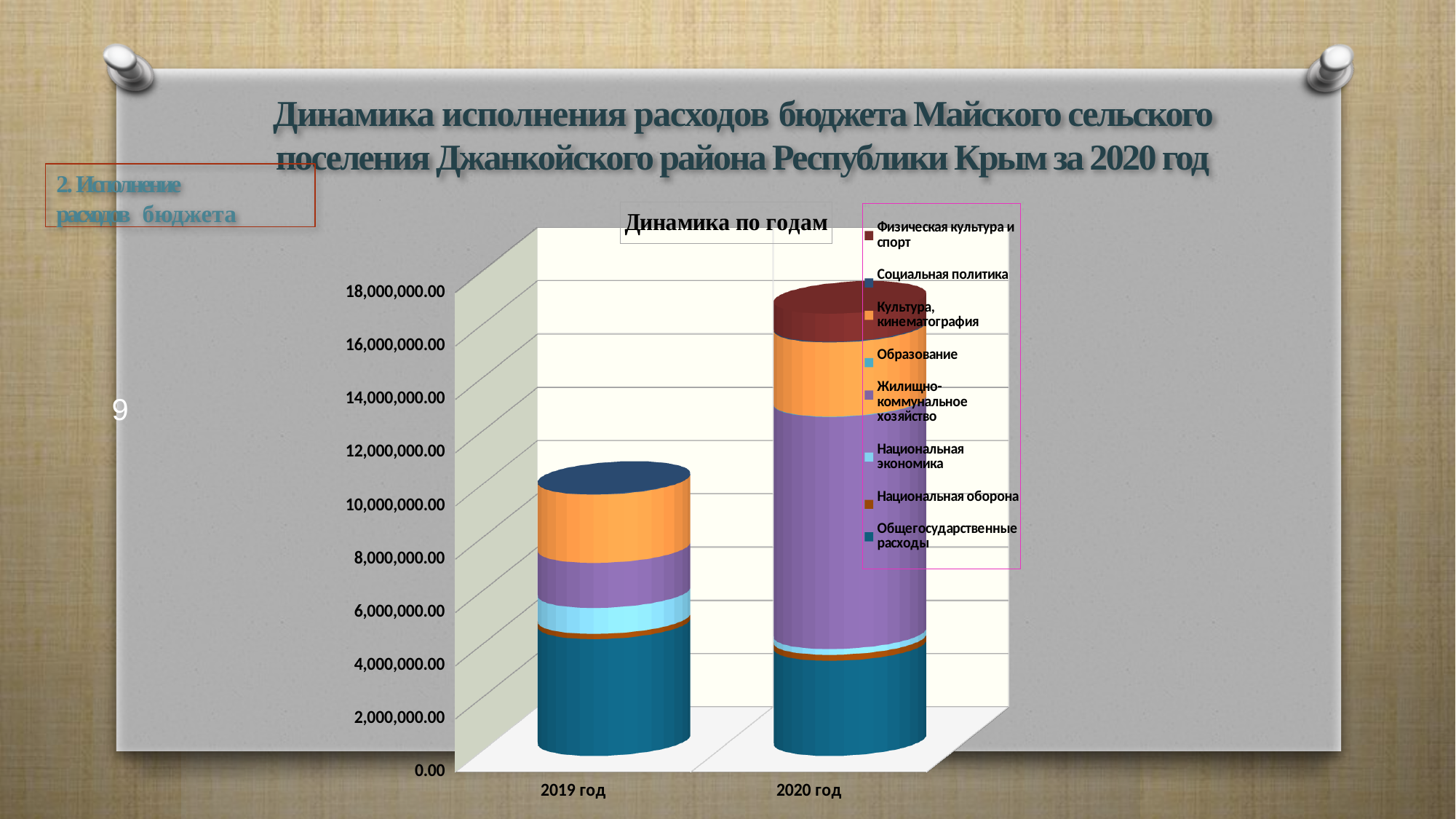

# Динамика исполнения расходов бюджета Майского сельского поселения Джанкойского района Республики Крым за 2020 год
2. Исполнение  расходов  бюджета

[unsupported chart]

9